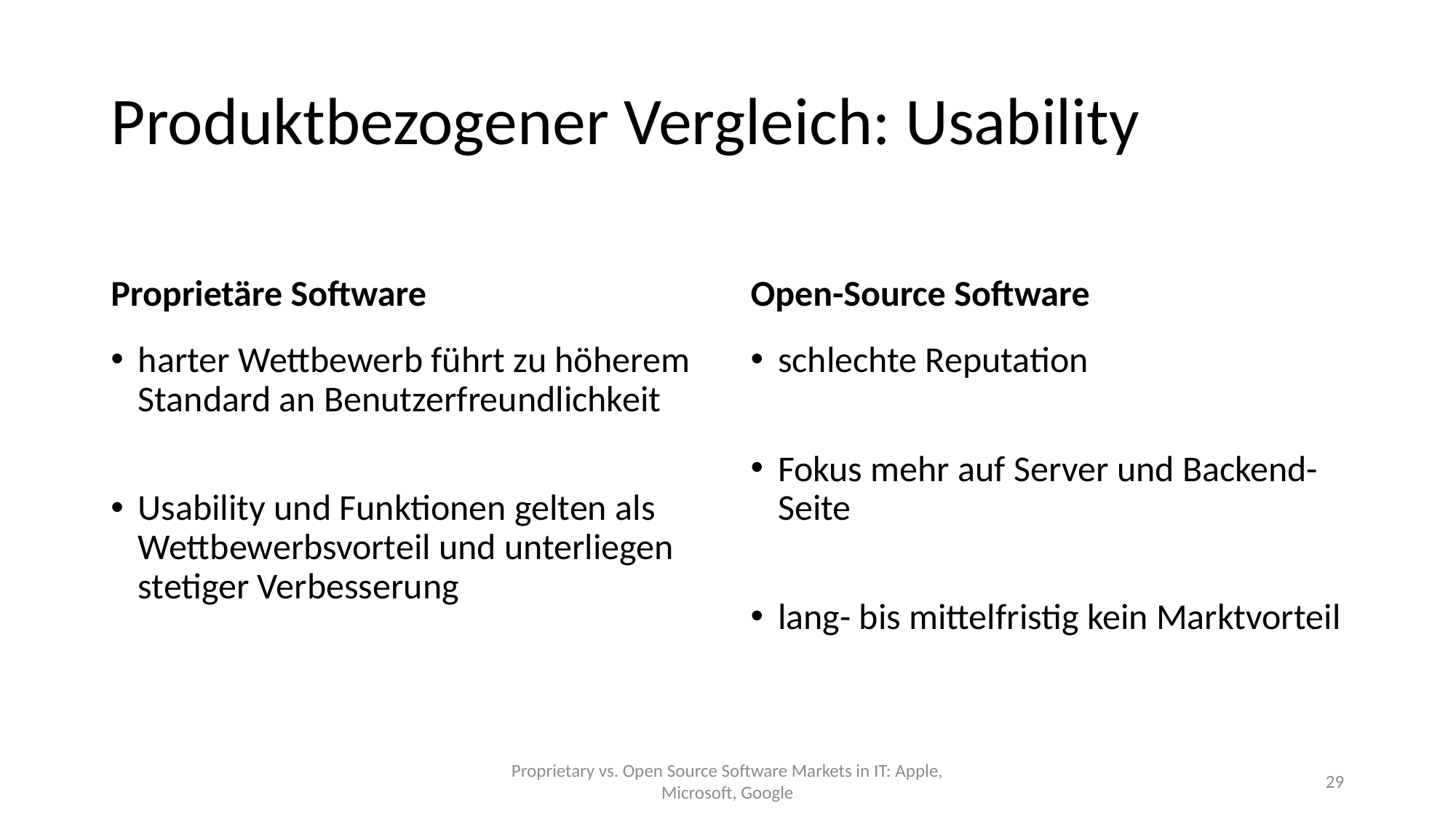

# Produktbezogener Vergleich: Usability
Proprietäre Software
Open-Source Software
harter Wettbewerb führt zu höherem Standard an Benutzerfreundlichkeit

Usability und Funktionen gelten als Wettbewerbsvorteil und unterliegen stetiger Verbesserung
schlechte Reputation

Fokus mehr auf Server und Backend-Seite

lang- bis mittelfristig kein Marktvorteil
Proprietary vs. Open Source Software Markets in IT: Apple, Microsoft, Google
29